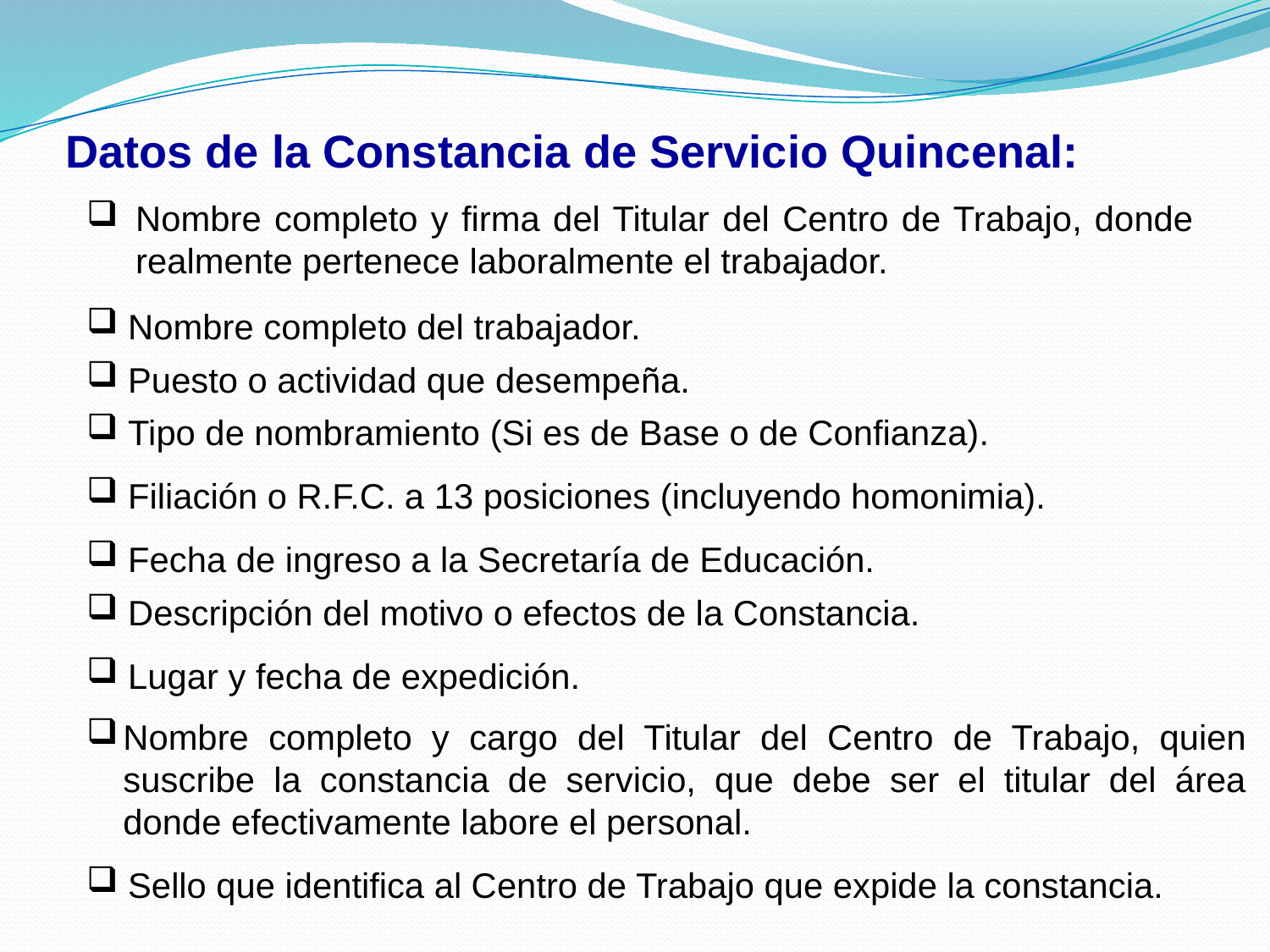

Datos de la Constancia de Servicio Quincenal:
Nombre completo y firma del Titular del Centro de Trabajo, donde realmente pertenece laboralmente el trabajador.
 Nombre completo del trabajador.
 Puesto o actividad que desempeña.
 Tipo de nombramiento (Si es de Base o de Confianza).
 Filiación o R.F.C. a 13 posiciones (incluyendo homonimia).
 Fecha de ingreso a la Secretaría de Educación.
 Descripción del motivo o efectos de la Constancia.
 Lugar y fecha de expedición.
Nombre completo y cargo del Titular del Centro de Trabajo, quien suscribe la constancia de servicio, que debe ser el titular del área donde efectivamente labore el personal.

 Sello que identifica al Centro de Trabajo que expide la constancia.